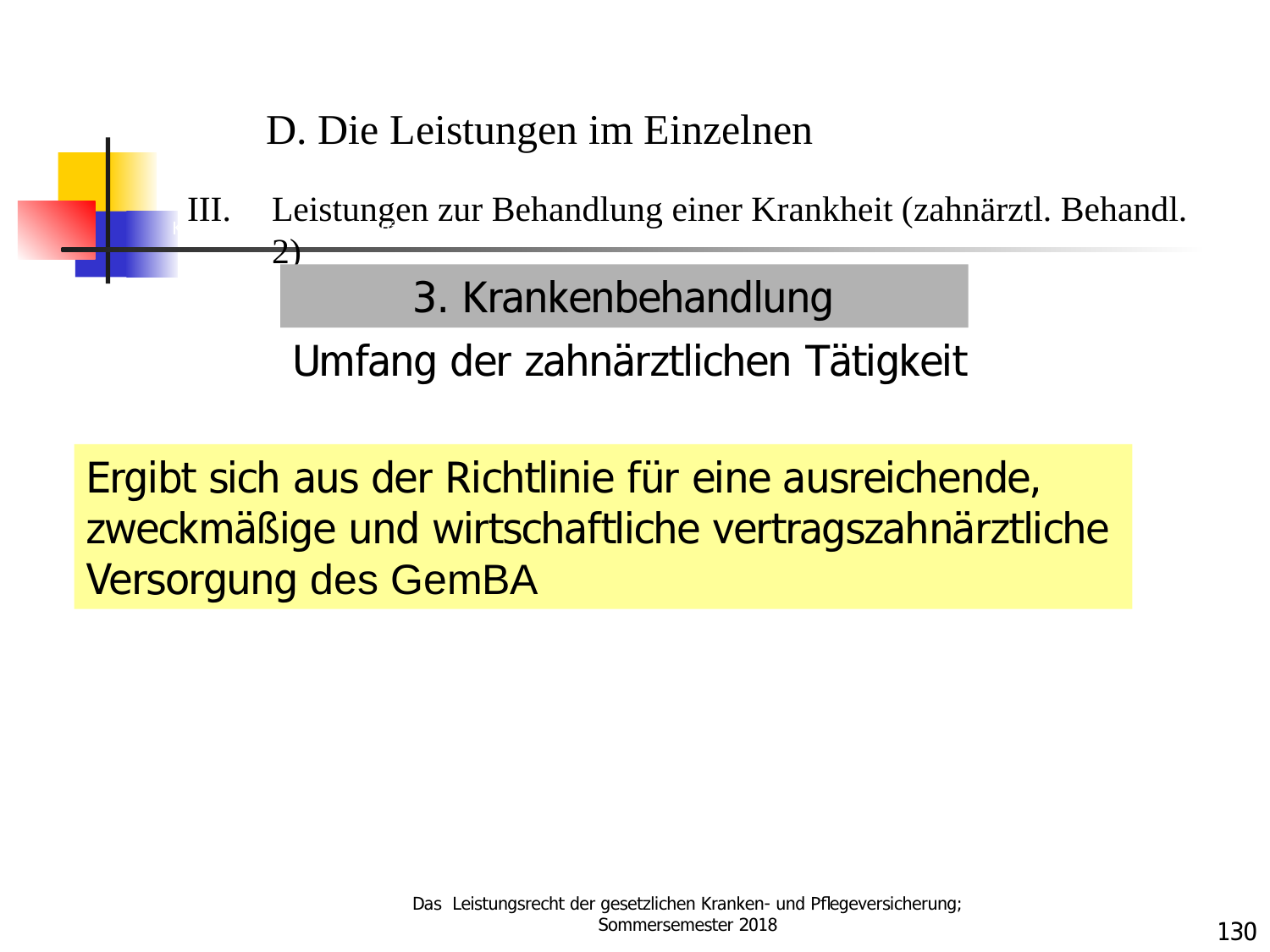

Krankenbehandlung 2 (zahnärztl. Behandlung)
D. Die Leistungen im Einzelnen

Leistungen zur Behandlung einer Krankheit (zahnärztl. Behandl. 2)
3. Krankenbehandlung
Umfang der zahnärztlichen Tätigkeit
Ergibt sich aus der Richtlinie für eine ausreichende, zweckmäßige und wirtschaftliche vertragszahnärztliche Versorgung des GemBA
Krankheit
Das  Leistungsrecht der gesetzlichen Kranken- und Pflegeversicherung; Sommersemester 2018
130